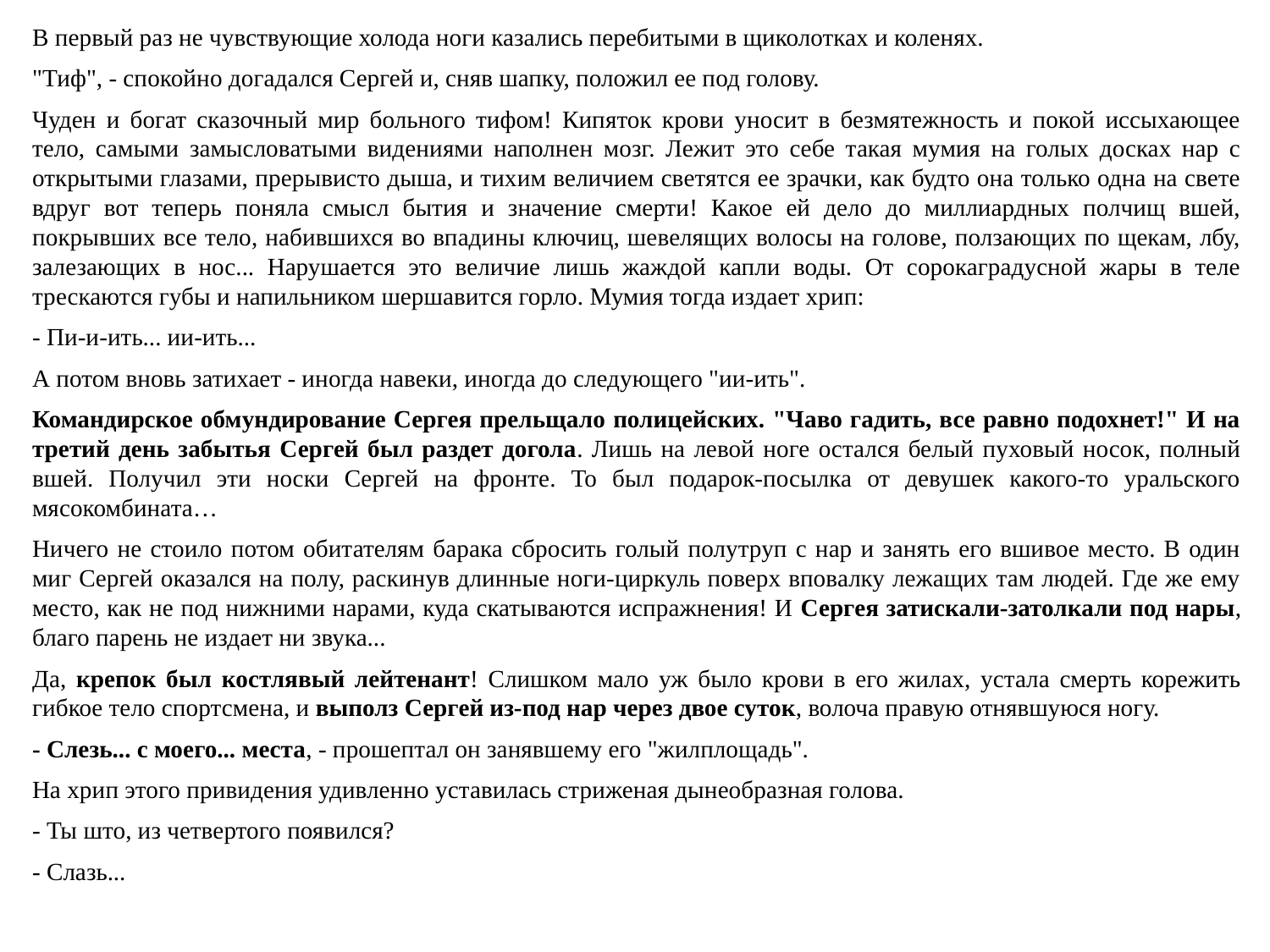

В первый раз не чувствующие холода ноги казались перебитыми в щиколотках и коленях.
"Тиф", - спокойно догадался Сергей и, сняв шапку, положил ее под голову.
Чуден и богат сказочный мир больного тифом! Кипяток крови уносит в безмятежность и покой иссыхающее тело, самыми замысловатыми видениями наполнен мозг. Лежит это себе такая мумия на голых досках нар с открытыми глазами, прерывисто дыша, и тихим величием светятся ее зрачки, как будто она только одна на свете вдруг вот теперь поняла смысл бытия и значение смерти! Какое ей дело до миллиардных полчищ вшей, покрывших все тело, набившихся во впадины ключиц, шевелящих волосы на голове, ползающих по щекам, лбу, залезающих в нос... Нарушается это величие лишь жаждой капли воды. От сорокаградусной жары в теле трескаются губы и напильником шершавится горло. Мумия тогда издает хрип:
- Пи-и-ить... ии-ить...
А потом вновь затихает - иногда навеки, иногда до следующего "ии-ить".
Командирское обмундирование Сергея прельщало полицейских. "Чаво гадить, все равно подохнет!" И на третий день забытья Сергей был раздет догола. Лишь на левой ноге остался белый пуховый носок, полный вшей. Получил эти носки Сергей на фронте. То был подарок-посылка от девушек какого-то уральского мясокомбината…
Ничего не стоило потом обитателям барака сбросить голый полутруп с нар и занять его вшивое место. В один миг Сергей оказался на полу, раскинув длинные ноги-циркуль поверх вповалку лежащих там людей. Где же ему место, как не под нижними нарами, куда скатываются испражнения! И Сергея затискали-затолкали под нары, благо парень не издает ни звука...
Да, крепок был костлявый лейтенант! Слишком мало уж было крови в его жилах, устала смерть корежить гибкое тело спортсмена, и выполз Сергей из-под нар через двое суток, волоча правую отнявшуюся ногу.
- Слезь... с моего... места, - прошептал он занявшему его "жилплощадь".
На хрип этого привидения удивленно уставилась стриженая дынеобразная голова.
- Ты што, из четвертого появился?
- Слазь...